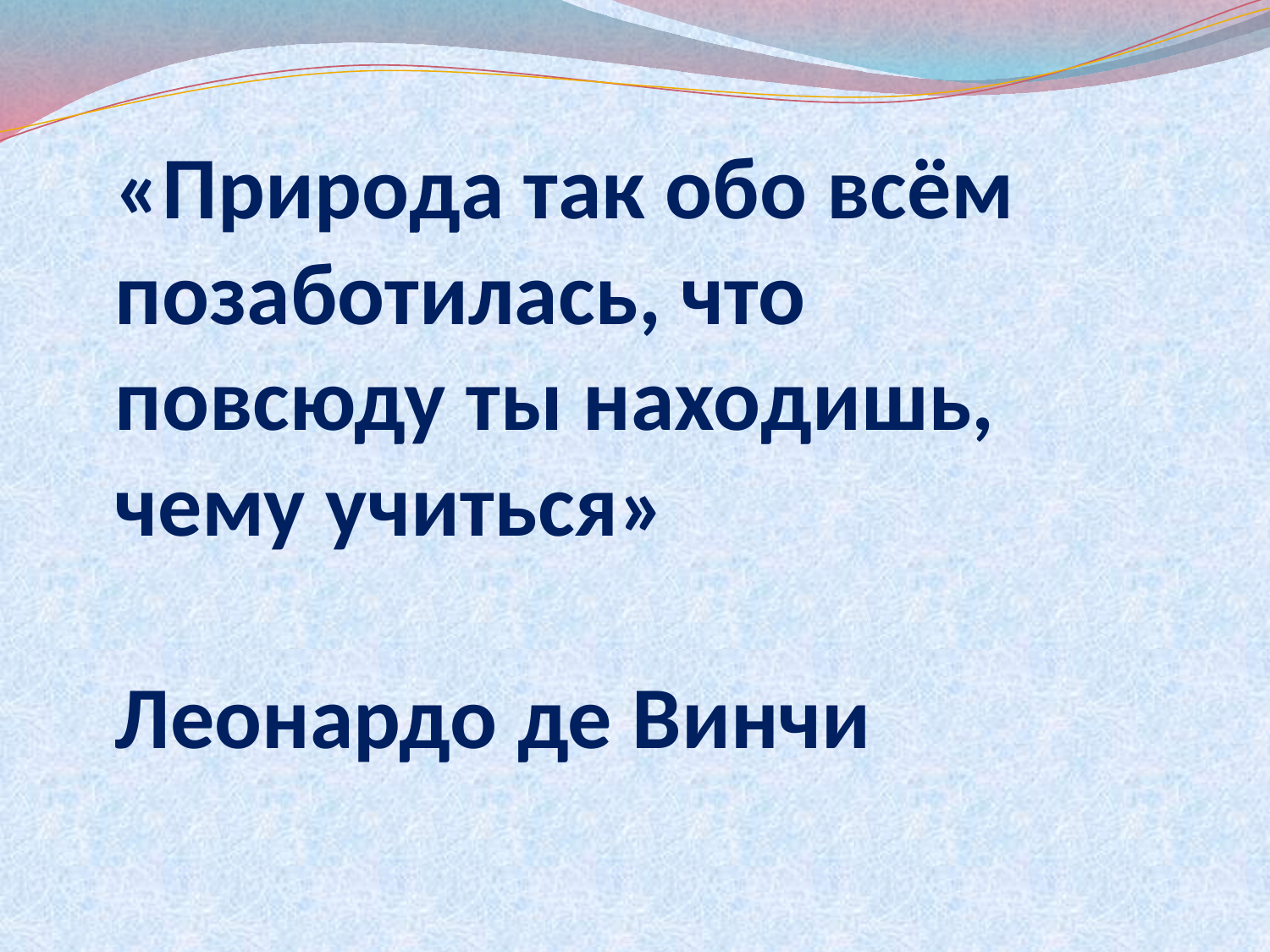

# «Природа так обо всём позаботилась, что повсюду ты находишь, чему учиться» Леонардо де Винчи